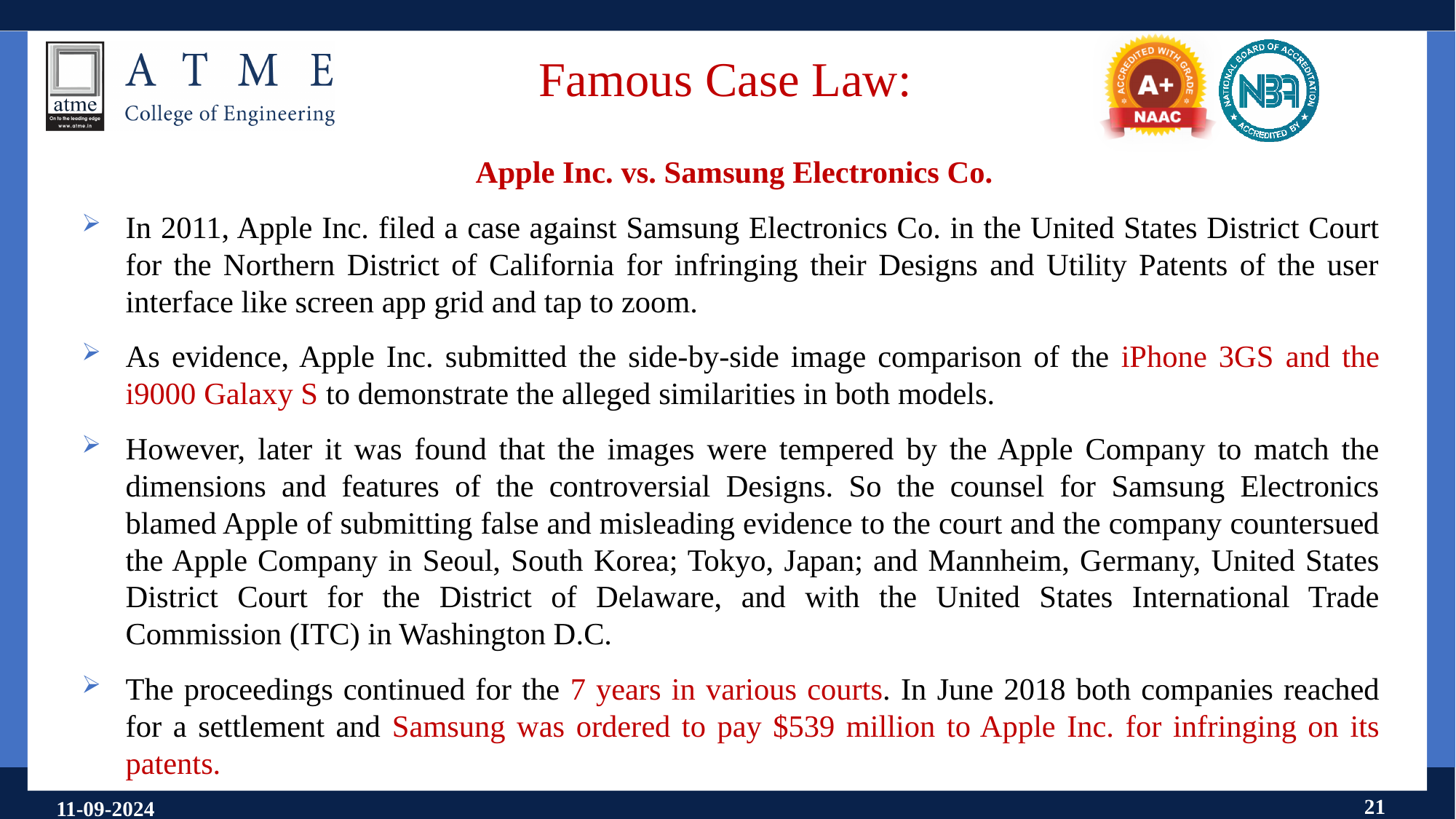

# Famous Case Law:
Apple Inc. vs. Samsung Electronics Co.
In 2011, Apple Inc. filed a case against Samsung Electronics Co. in the United States District Court for the Northern District of California for infringing their Designs and Utility Patents of the user interface like screen app grid and tap to zoom.
As evidence, Apple Inc. submitted the side-by-side image comparison of the iPhone 3GS and the i9000 Galaxy S to demonstrate the alleged similarities in both models.
However, later it was found that the images were tempered by the Apple Company to match the dimensions and features of the controversial Designs. So the counsel for Samsung Electronics blamed Apple of submitting false and misleading evidence to the court and the company countersued the Apple Company in Seoul, South Korea; Tokyo, Japan; and Mannheim, Germany, United States District Court for the District of Delaware, and with the United States International Trade Commission (ITC) in Washington D.C.
The proceedings continued for the 7 years in various courts. In June 2018 both companies reached for a settlement and Samsung was ordered to pay $539 million to Apple Inc. for infringing on its patents.

21
11-09-2024